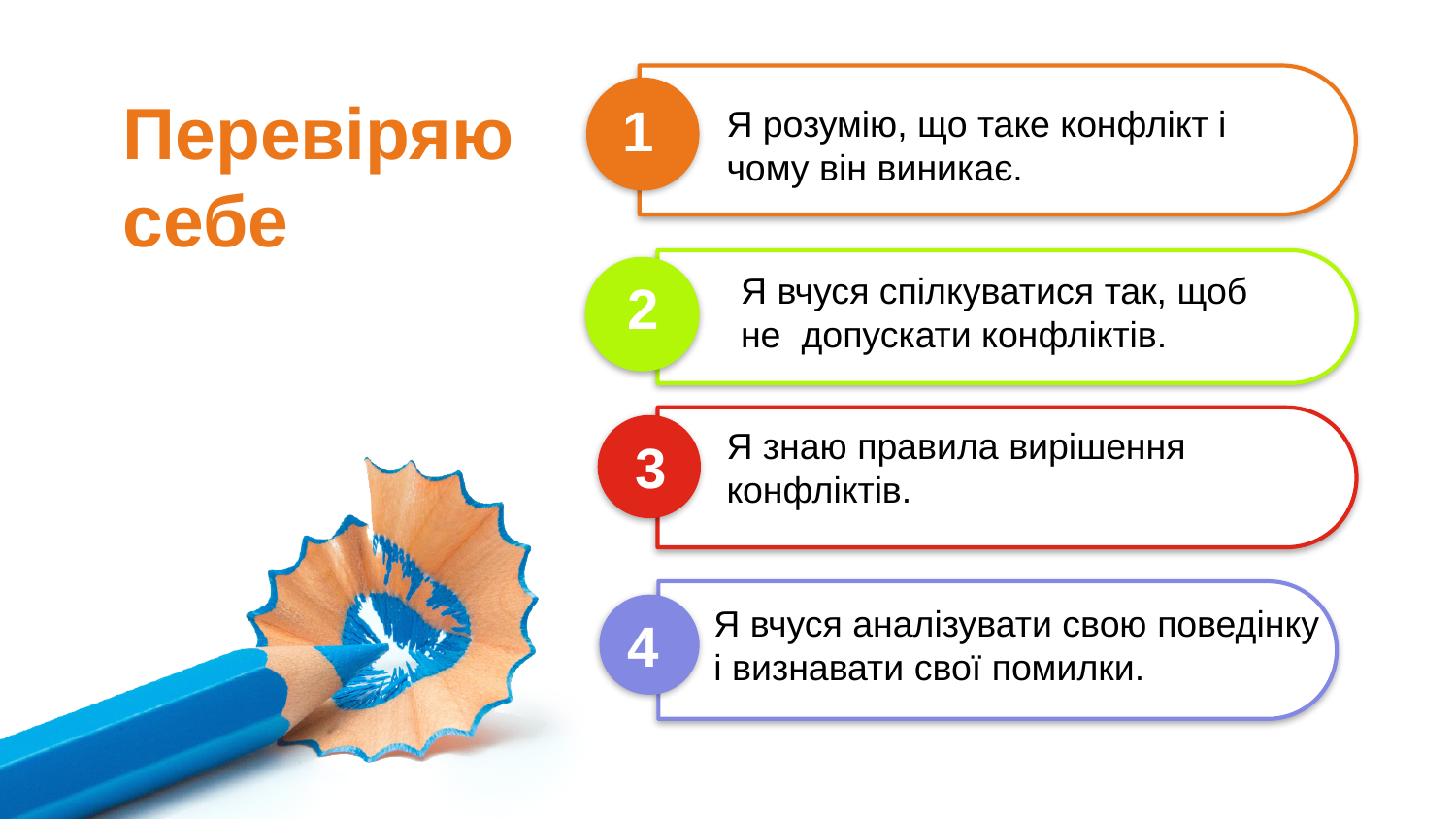

Перевіряю себе

1
Я розумію, що таке конфлікт і
чому він виникає.

Я вчуся спілкуватися так, щоб не  допускати конфліктів.
2

Я знаю правила вирішення
конфліктів.
3
Я вчуся аналізувати свою поведінку і визнавати свої помилки.

4